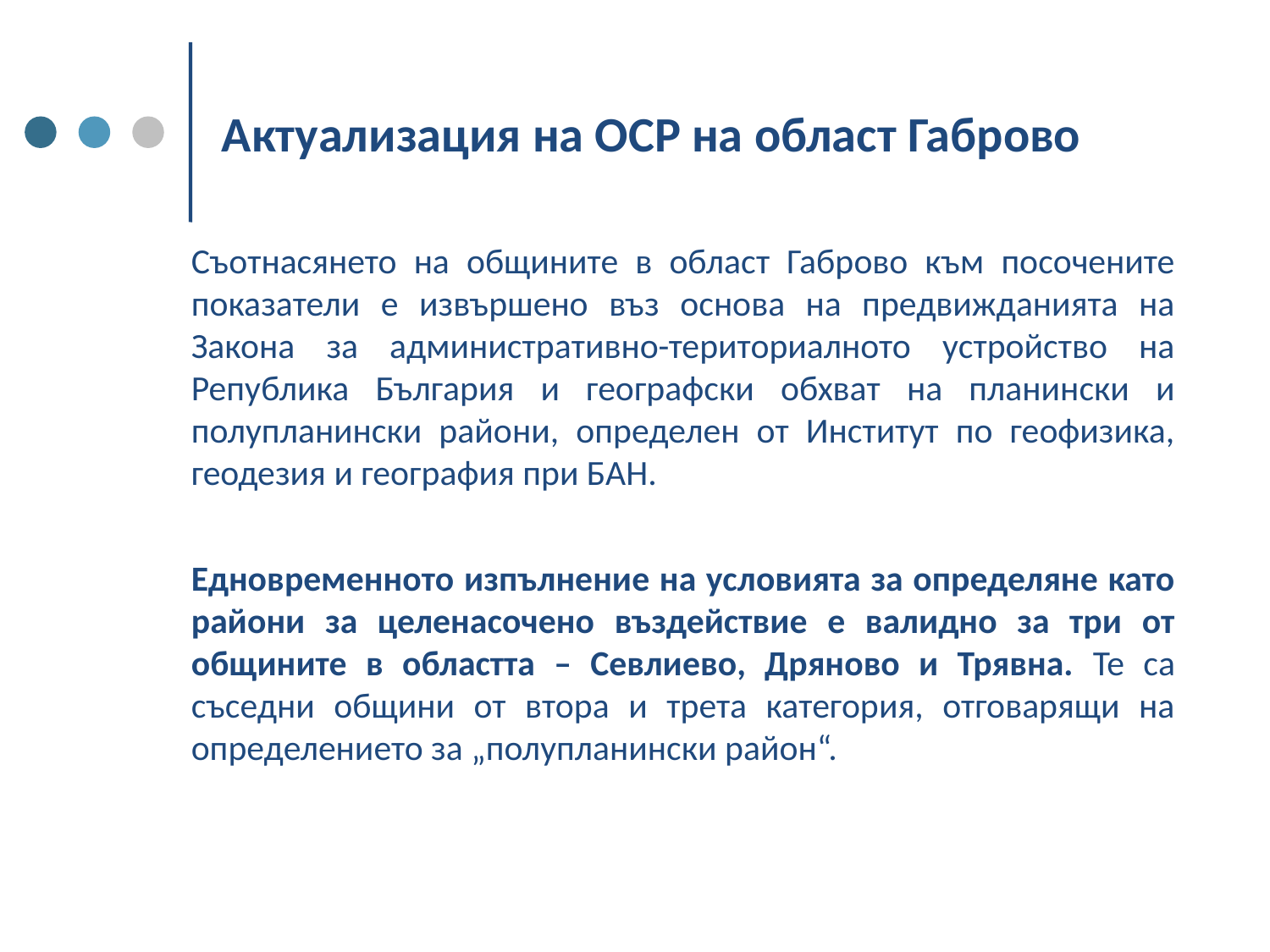

# Актуализация на ОСР на област Габрово
Съотнасянето на общините в област Габрово към посочените показатели е извършено въз основа на предвижданията на Закона за административно-териториалното устройство на Република България и географски обхват на планински и полупланински райони, определен от Институт по геофизика, геодезия и география при БАН.

Едновременното изпълнение на условията за определяне като райони за целенасочено въздействие е валидно за три от общините в областта – Севлиево, Дряново и Трявна. Те са съседни общини от втора и трета категория, отговарящи на определението за „полупланински район“.